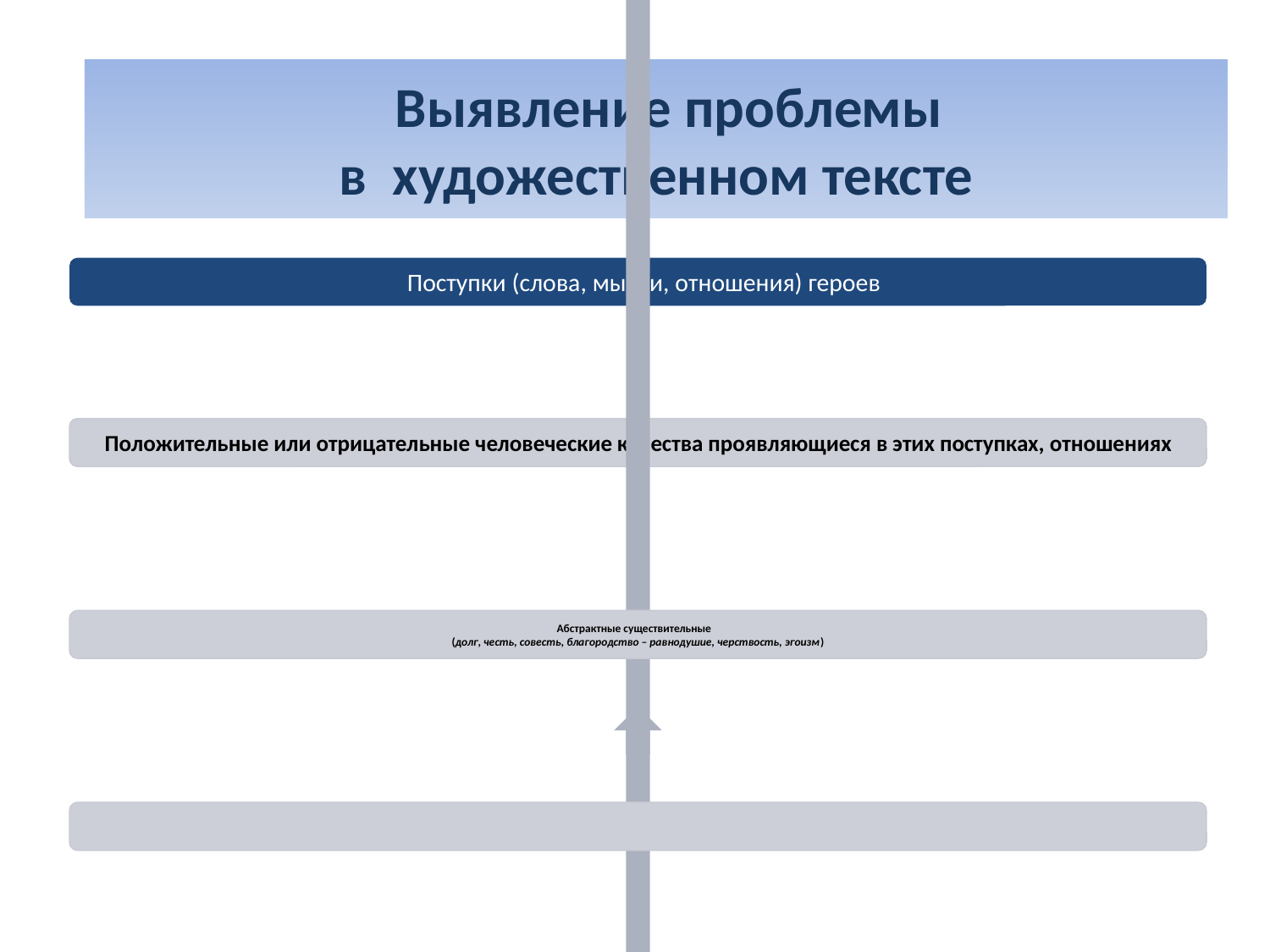

# «От позиции автора – к проблеме»
   Выявление проблемы
в  художественном тексте
  Поступки (слова, мысли, отношения) героев
 Положительные или отрицательные человеческие качества проявляющиеся в этих поступках, отношениях
 Абстрактные существительные
(долг, честь, совесть, благородство – равнодушие, черствость, эгоизм)